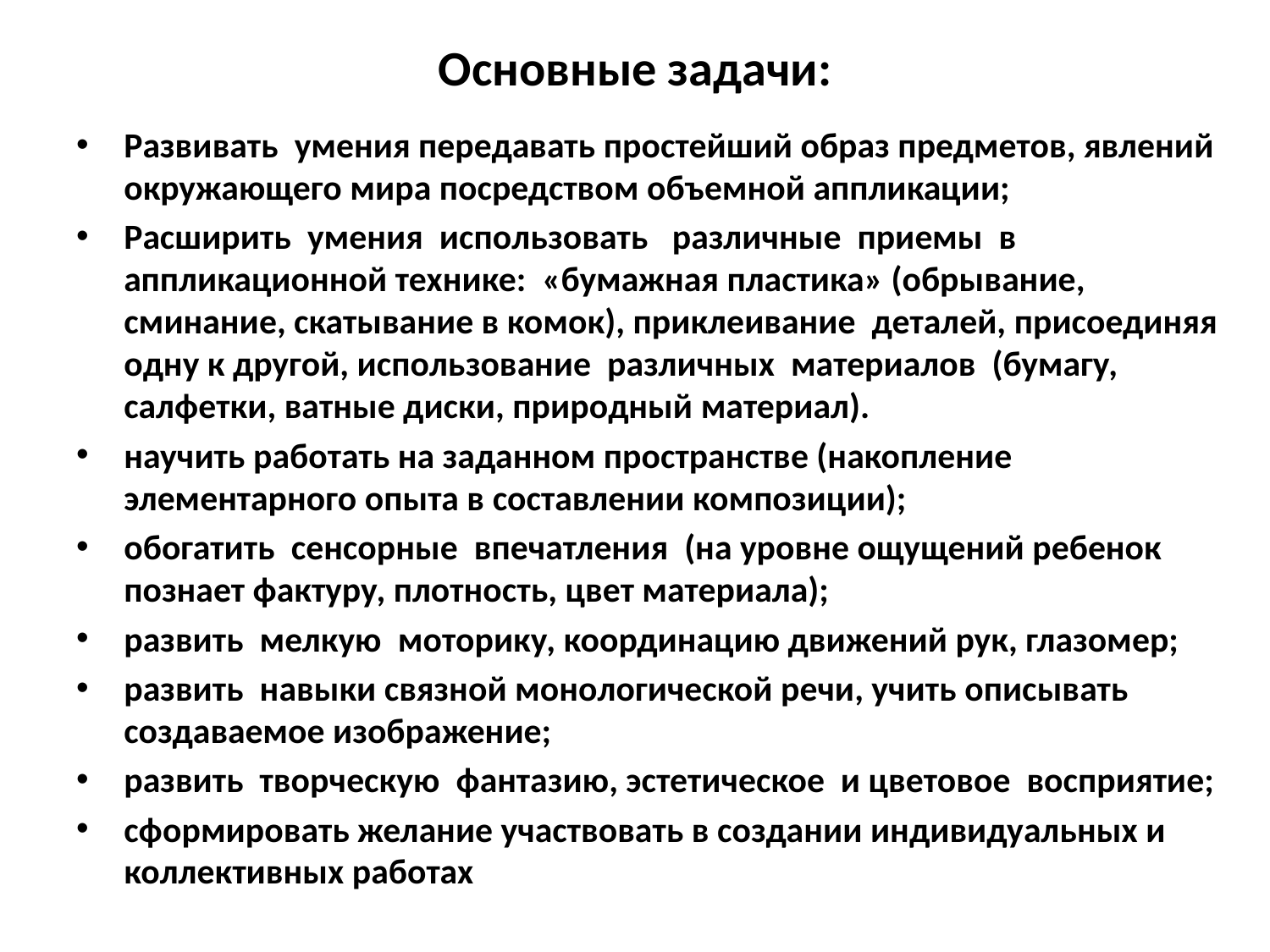

# Основные задачи:
Развивать  умения передавать простейший образ предметов, явлений окружающего мира посредством объемной аппликации;
Расширить  умения  использовать   различные  приемы  в аппликационной технике:  «бумажная пластика» (обрывание, сминание, скатывание в комок), приклеивание  деталей, присоединяя одну к другой, использование  различных  материалов  (бумагу, салфетки, ватные диски, природный материал).
научить работать на заданном пространстве (накопление элементарного опыта в составлении композиции);
обогатить  сенсорные  впечатления  (на уровне ощущений ребенок познает фактуру, плотность, цвет материала);
развить  мелкую  моторику, координацию движений рук, глазомер;
развить  навыки связной монологической речи, учить описывать создаваемое изображение;
развить  творческую  фантазию, эстетическое  и цветовое  восприятие;
сформировать желание участвовать в создании индивидуальных и коллективных работах